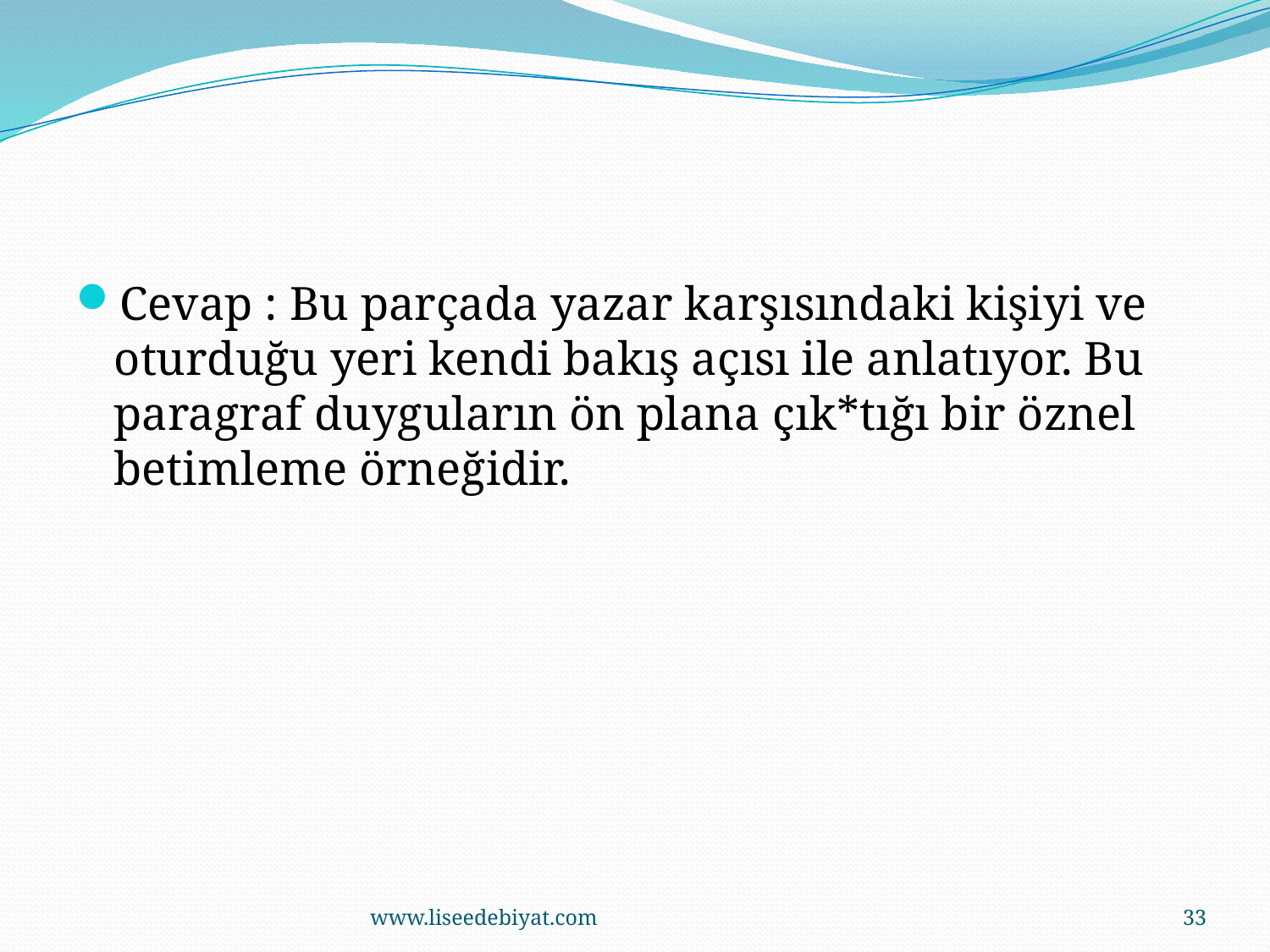

Cevap : Bu parçada yazar karşısındaki kişiyi ve oturduğu yeri kendi bakış açısı ile anlatıyor. Bu paragraf duyguların ön plana çık*tığı bir öznel betimleme örneğidir.
www.liseedebiyat.com
33